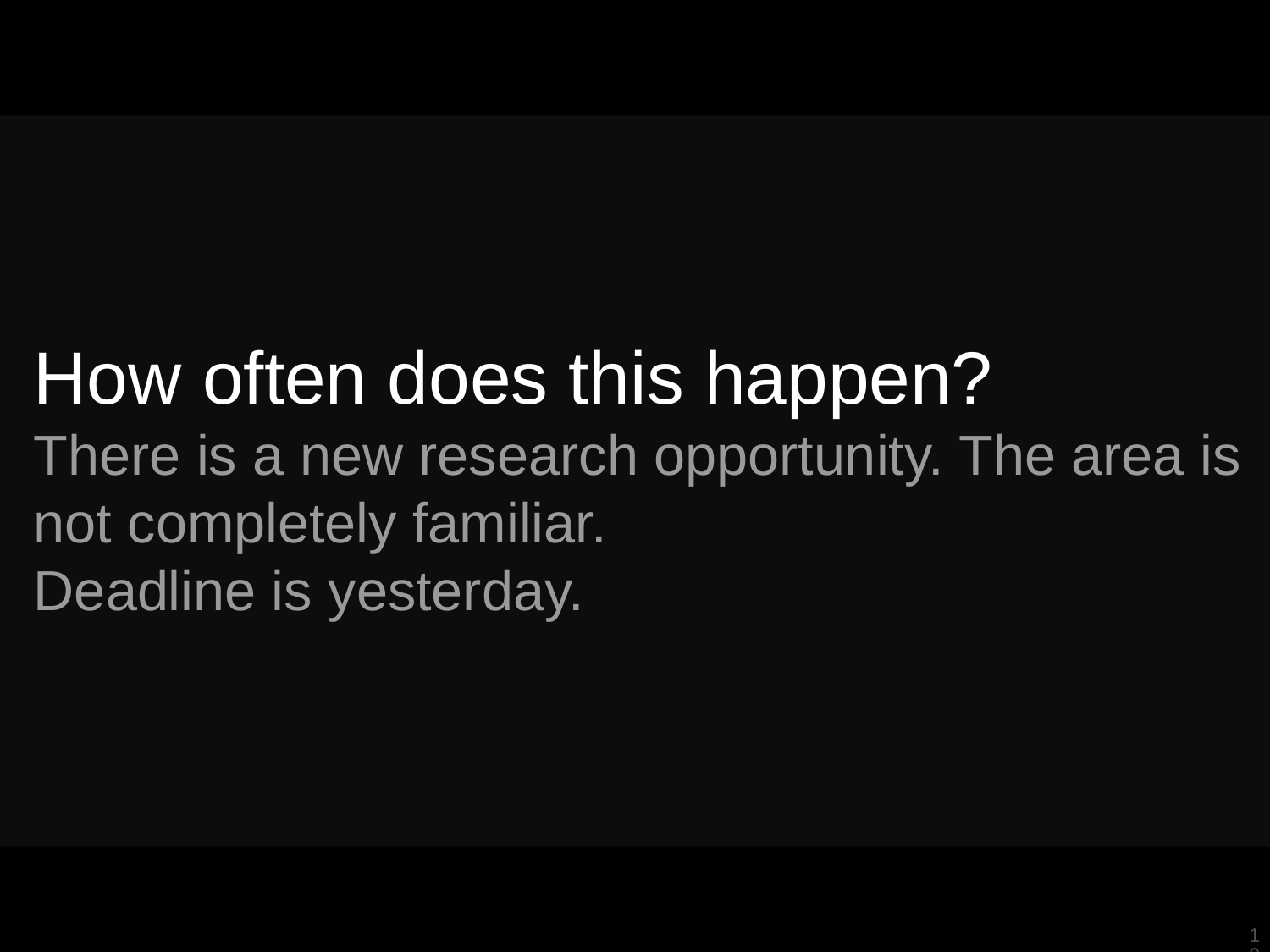

How often does this happen?
There is a new research opportunity. The area is not completely familiar.
Deadline is yesterday.
10